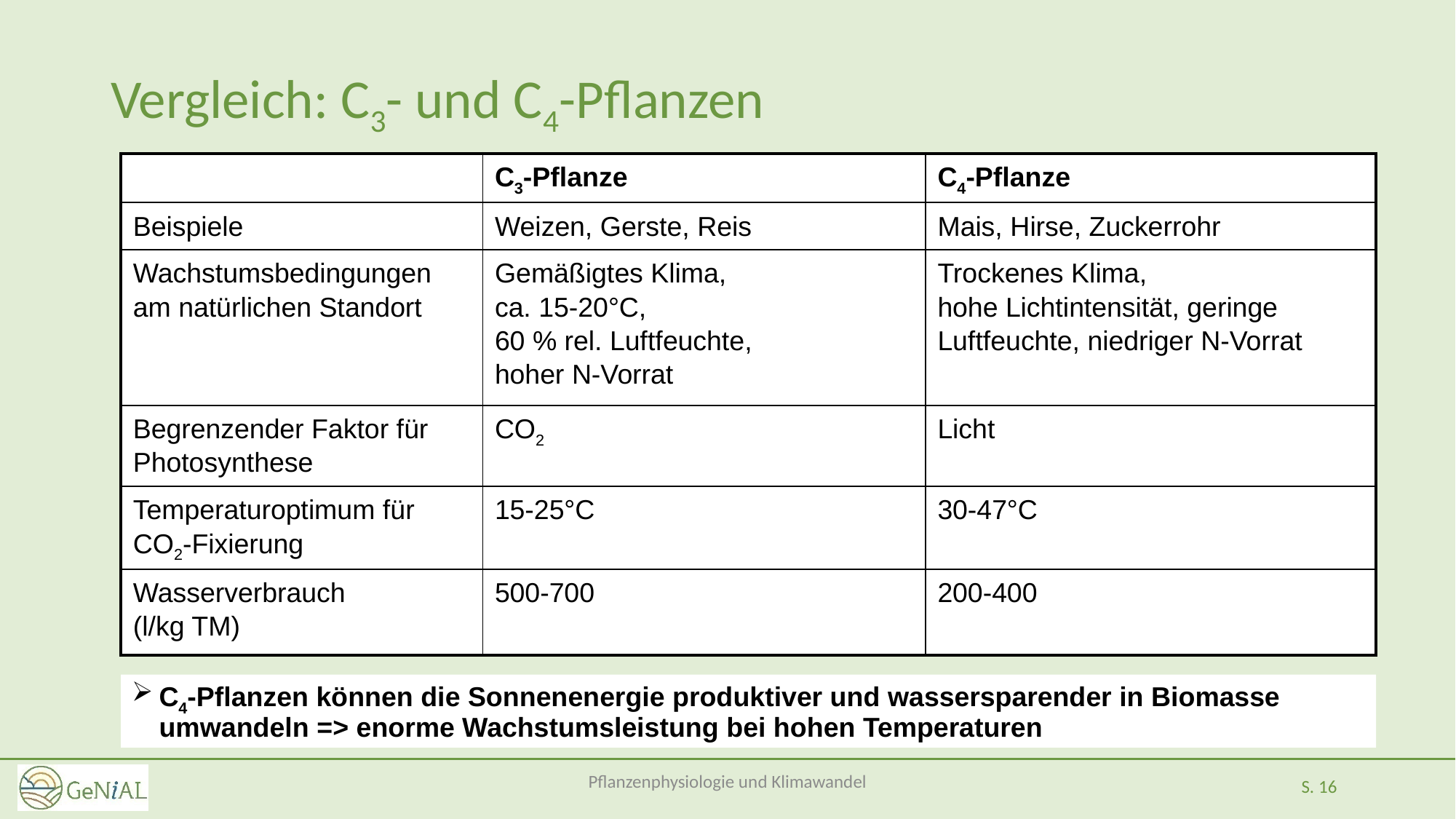

# Vergleich: C3- und C4-Pflanzen
|  | C3-Pflanze | C4-Pflanze |
| --- | --- | --- |
| Beispiele | Weizen, Gerste, Reis | Mais, Hirse, Zuckerrohr |
| Wachstumsbedingungen am natürlichen Standort | Gemäßigtes Klima, ca. 15-20°C, 60 % rel. Luftfeuchte, hoher N-Vorrat | Trockenes Klima, hohe Lichtintensität, geringe Luftfeuchte, niedriger N-Vorrat |
| Begrenzender Faktor für Photosynthese | CO2 | Licht |
| Temperaturoptimum für CO2-Fixierung | 15-25°C | 30-47°C |
| Wasserverbrauch (l/kg TM) | 500-700 | 200-400 |
C4-Pflanzen können die Sonnenenergie produktiver und wassersparender in Biomasse umwandeln => enorme Wachstumsleistung bei hohen Temperaturen
Pflanzenphysiologie und Klimawandel